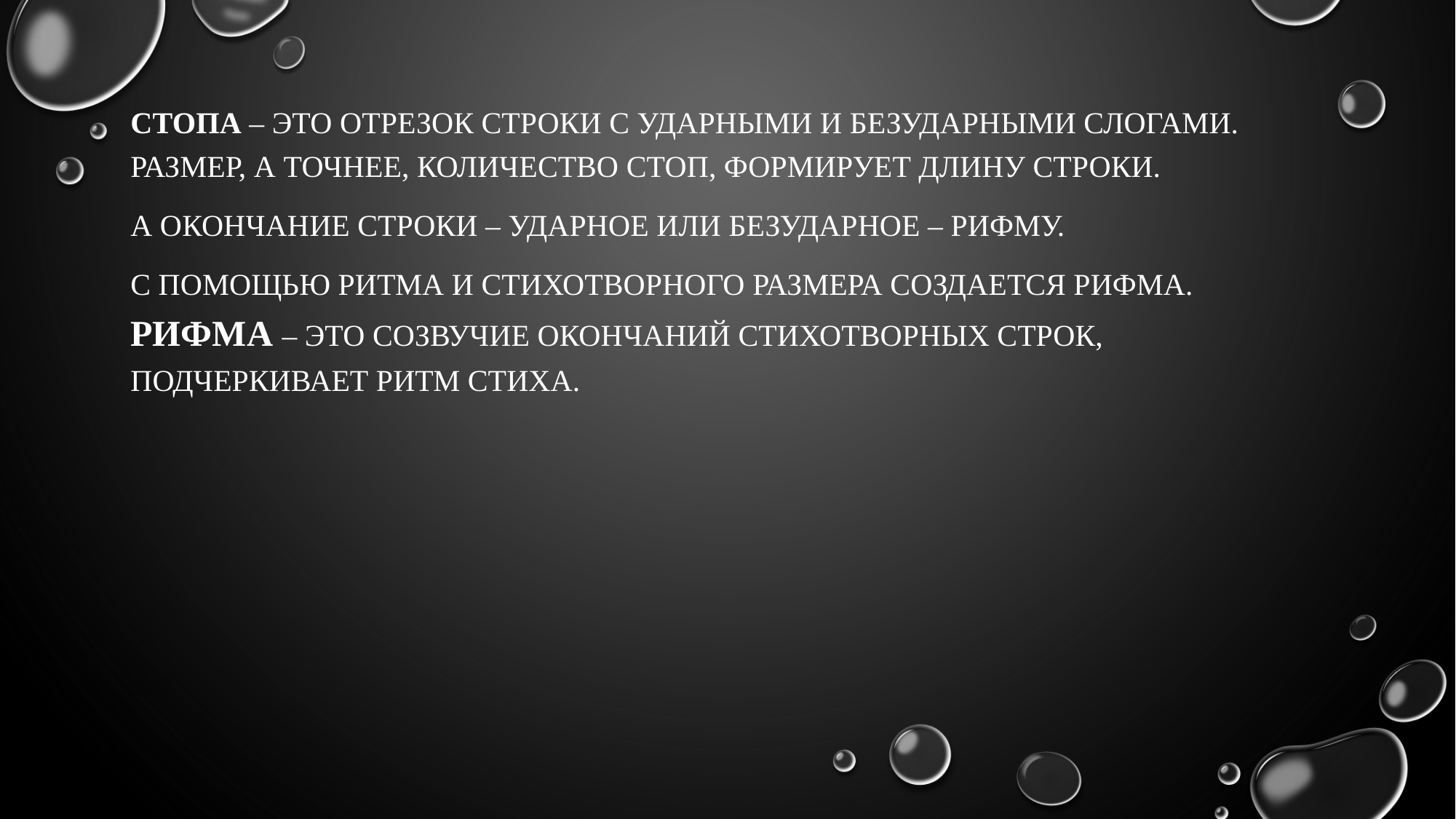

Стопа – это отрезок строки с ударными и безударными слогами.  Размер, а точнее, количество стоп, формирует длину строки.
А окончание строки – ударное или безударное – рифму.
С помощью ритма и стихотворного размера создается рифма. Рифма – это созвучие окончаний стихотворных строк, подчеркивает ритм стиха.